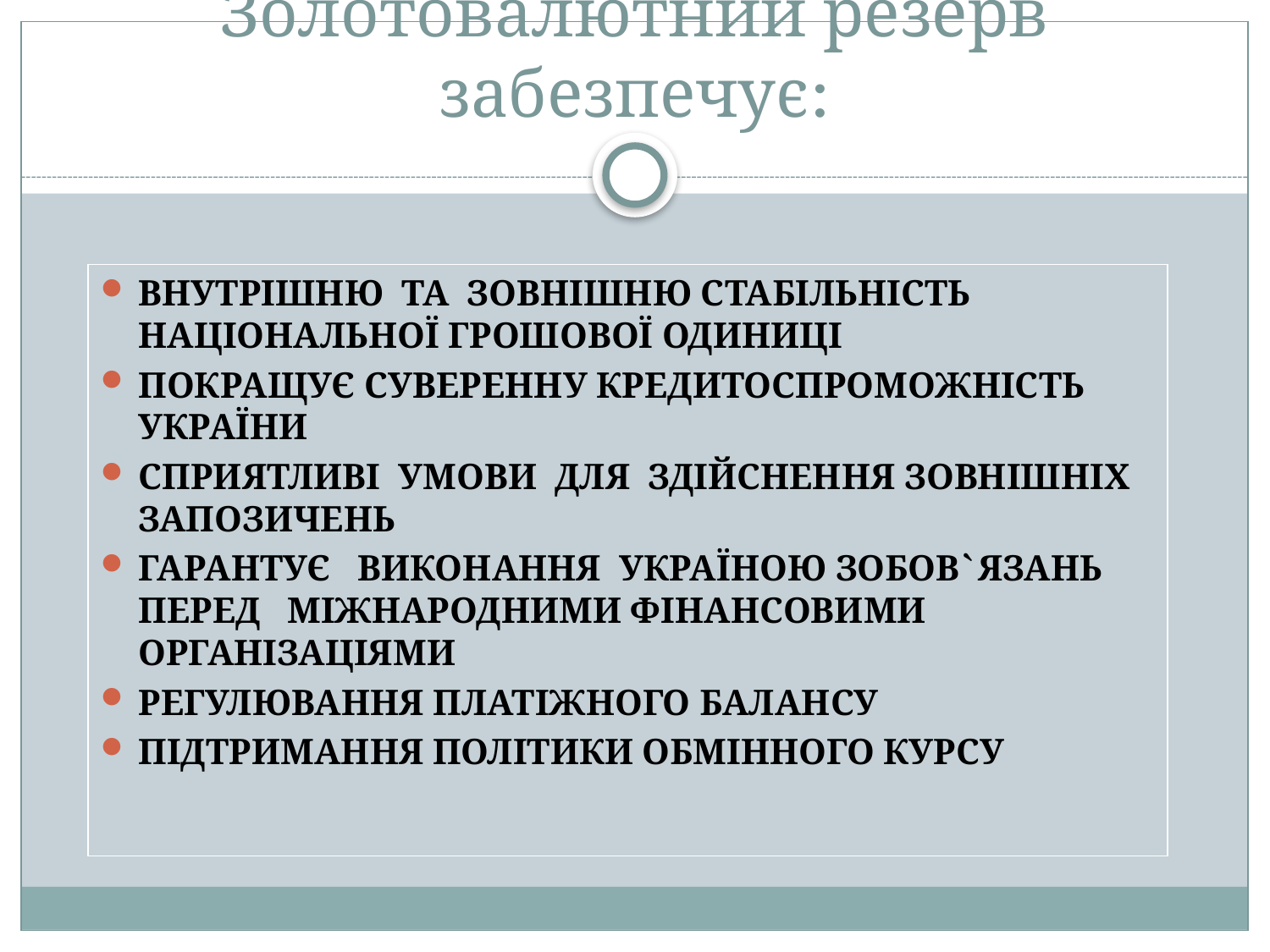

# Золотовалютний резерв забезпечує:
ВНУТРІШНЮ  ТА  ЗОВНІШНЮ СТАБІЛЬНІСТЬ НАЦІОНАЛЬНОЇ ГРОШОВОЇ ОДИНИЦІ
ПОКРАЩУЄ СУВЕРЕННУ КРЕДИТОСПРОМОЖНІСТЬ УКРАЇНИ
СПРИЯТЛИВІ  УМОВИ  ДЛЯ  ЗДІЙСНЕННЯ ЗОВНІШНІХ ЗАПОЗИЧЕНЬ
ГАРАНТУЄ   ВИКОНАННЯ  УКРАЇНОЮ ЗОБОВ`ЯЗАНЬ  ПЕРЕД   МІЖНАРОДНИМИ ФІНАНСОВИМИ  ОРГАНІЗАЦІЯМИ
РЕГУЛЮВАННЯ ПЛАТІЖНОГО БАЛАНСУ
ПІДТРИМАННЯ ПОЛІТИКИ ОБМІННОГО КУРСУ